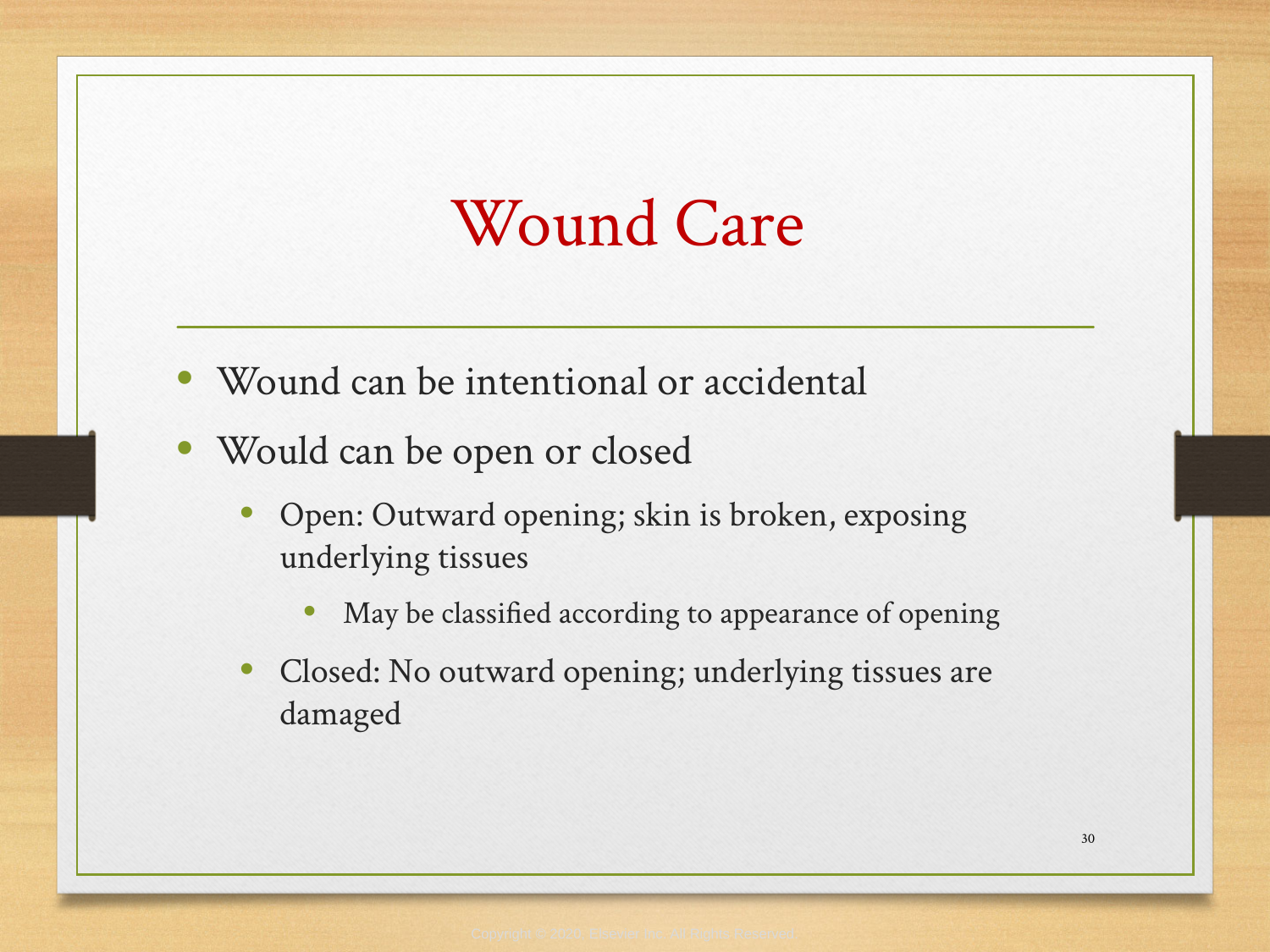

# Wound Care
Wound can be intentional or accidental
Would can be open or closed
Open: Outward opening; skin is broken, exposing underlying tissues
May be classified according to appearance of opening
Closed: No outward opening; underlying tissues are damaged
 30